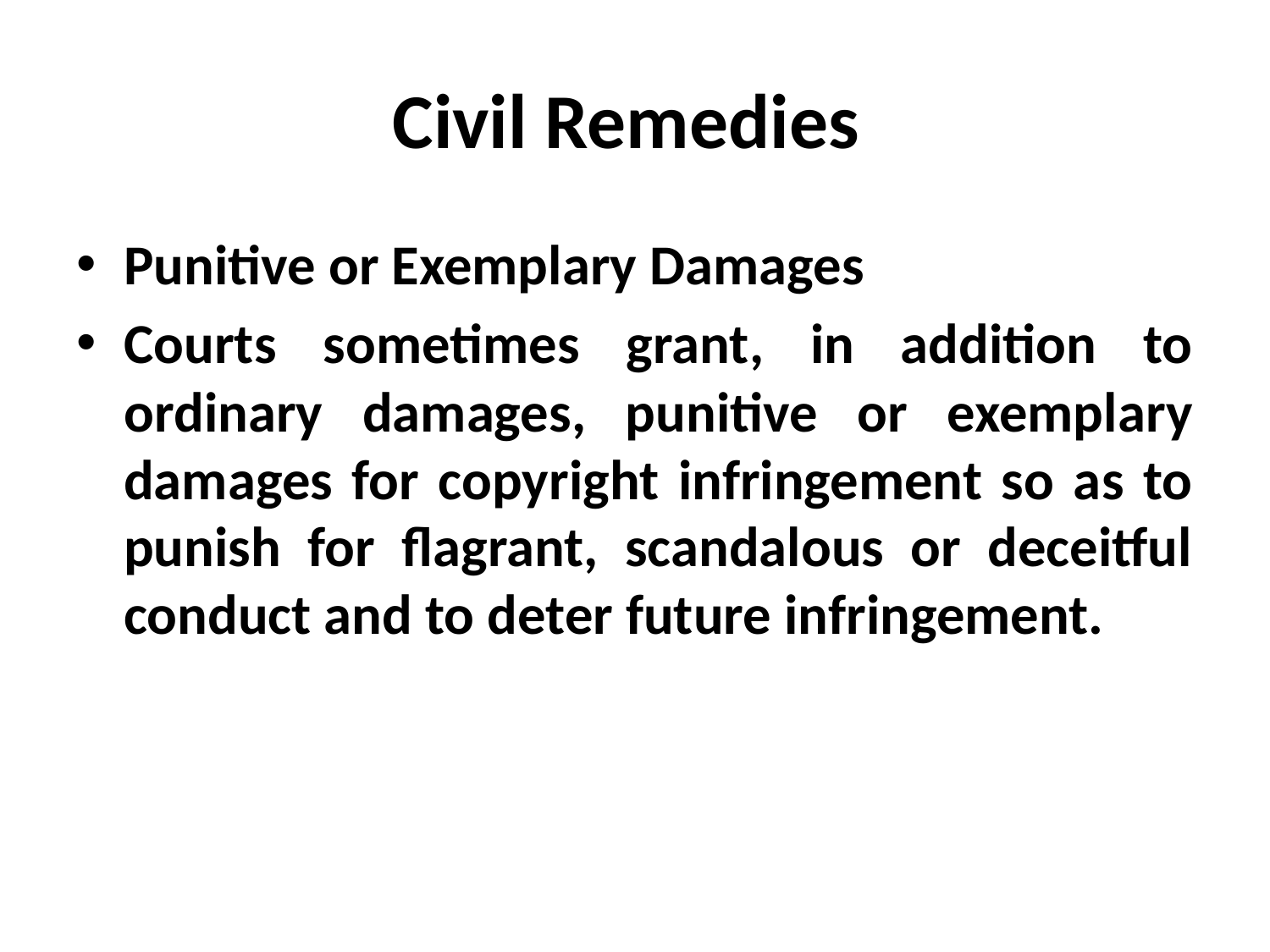

# Civil Remedies
Punitive or Exemplary Damages
Courts sometimes grant, in addition to ordinary damages, punitive or exemplary damages for copyright infringement so as to punish for flagrant, scandalous or deceitful conduct and to deter future infringement.